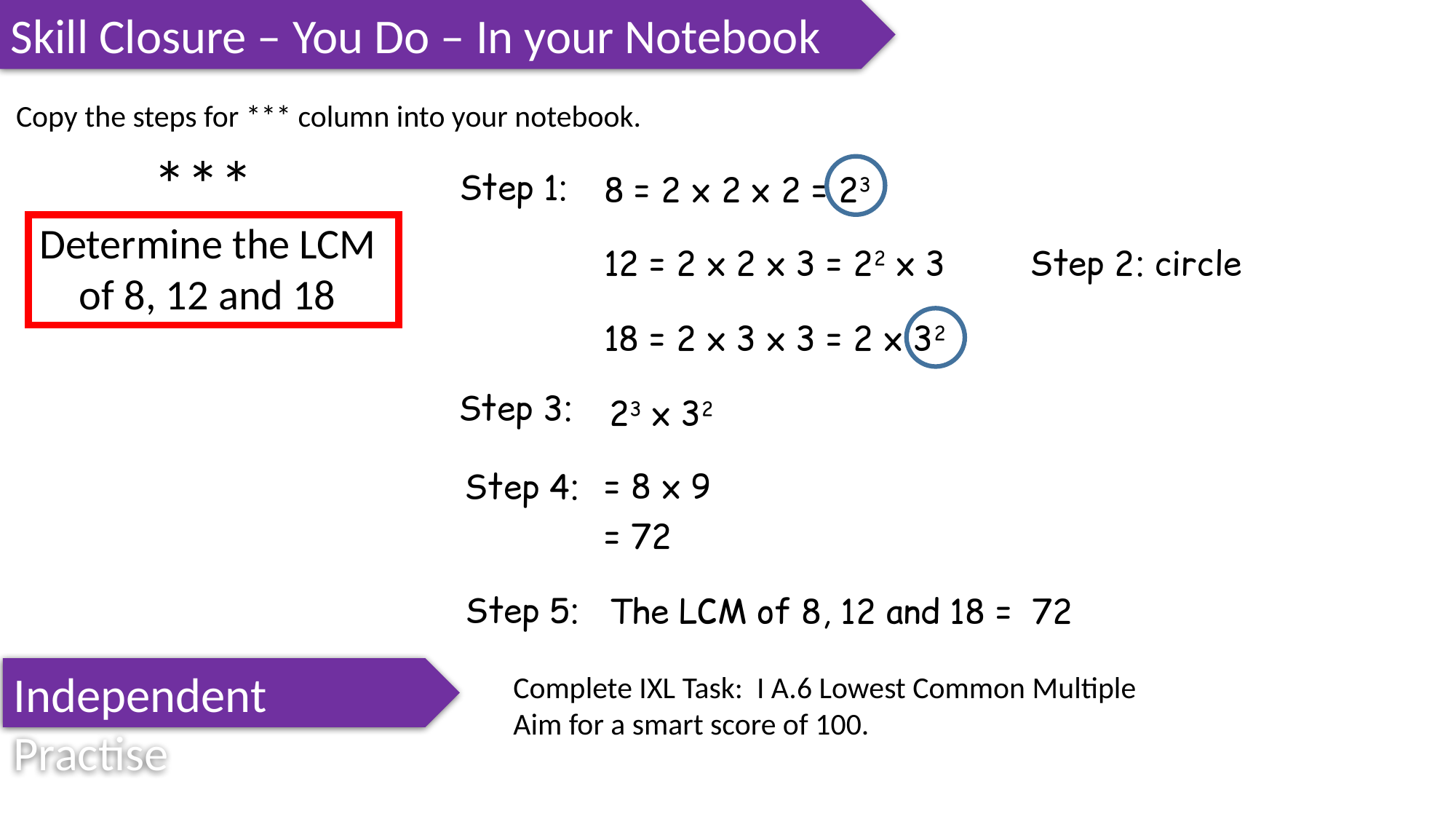

Skill Closure – You Do – In your Notebook
Copy the steps for *** column into your notebook.
***

Step 1:
8 = 2 x 2 x 2 = 23
Determine the LCM of 8, 12 and 18

12 = 2 x 2 x 3 = 22 x 3
Step 2: circle

18 = 2 x 3 x 3 = 2 x 32
Step 3:
23 x 32
= 8 x 9
Step 4:
= 72
Step 5:
The LCM of 8, 12 and 18 =  72
Independent Practise
Complete IXL Task:  I A.6 Lowest Common Multiple
Aim for a smart score of 100.